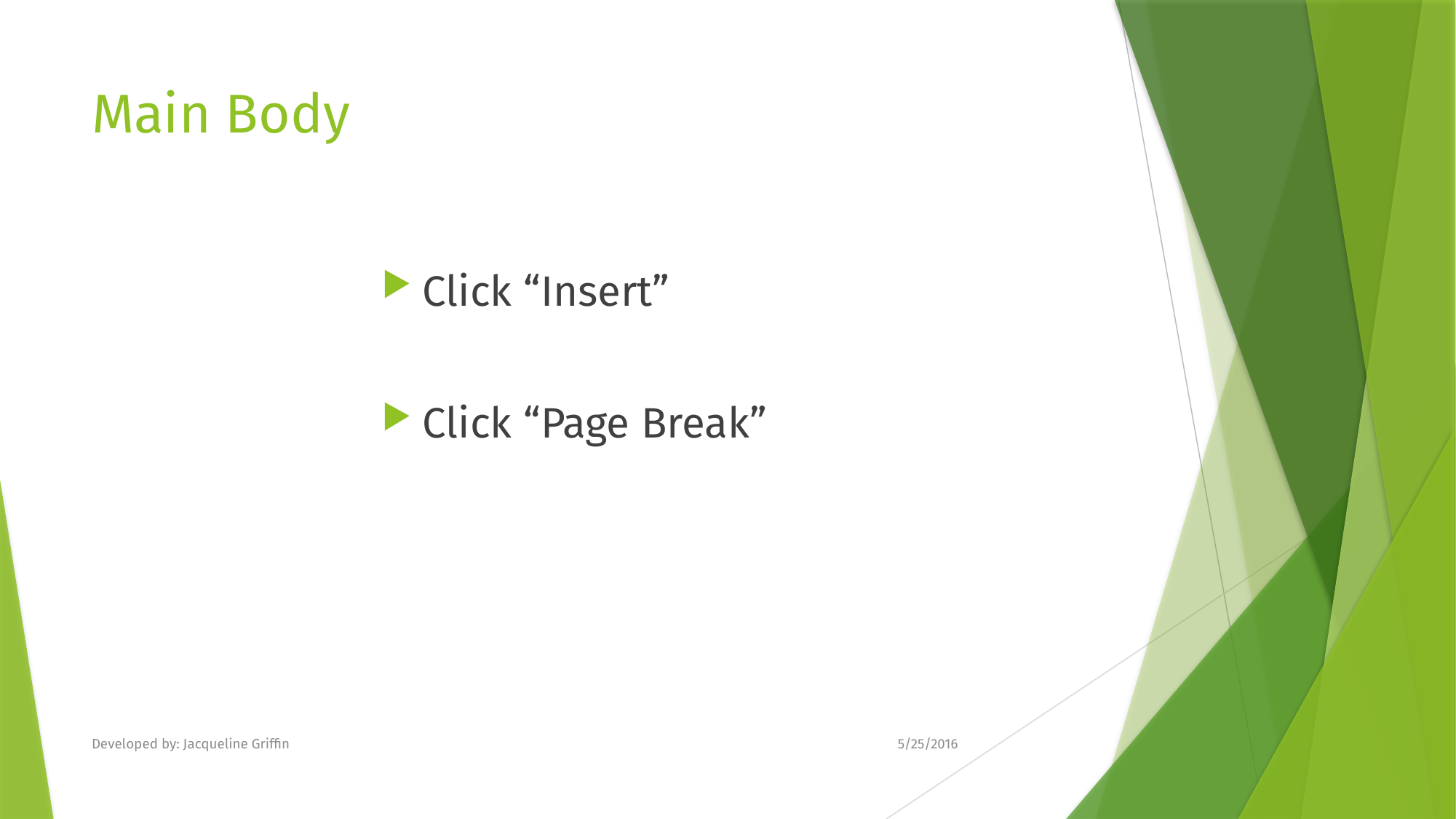

# Main Body
Click “Insert”

Click “Page Break”
Developed by: Jacqueline Griffin
5/25/2016